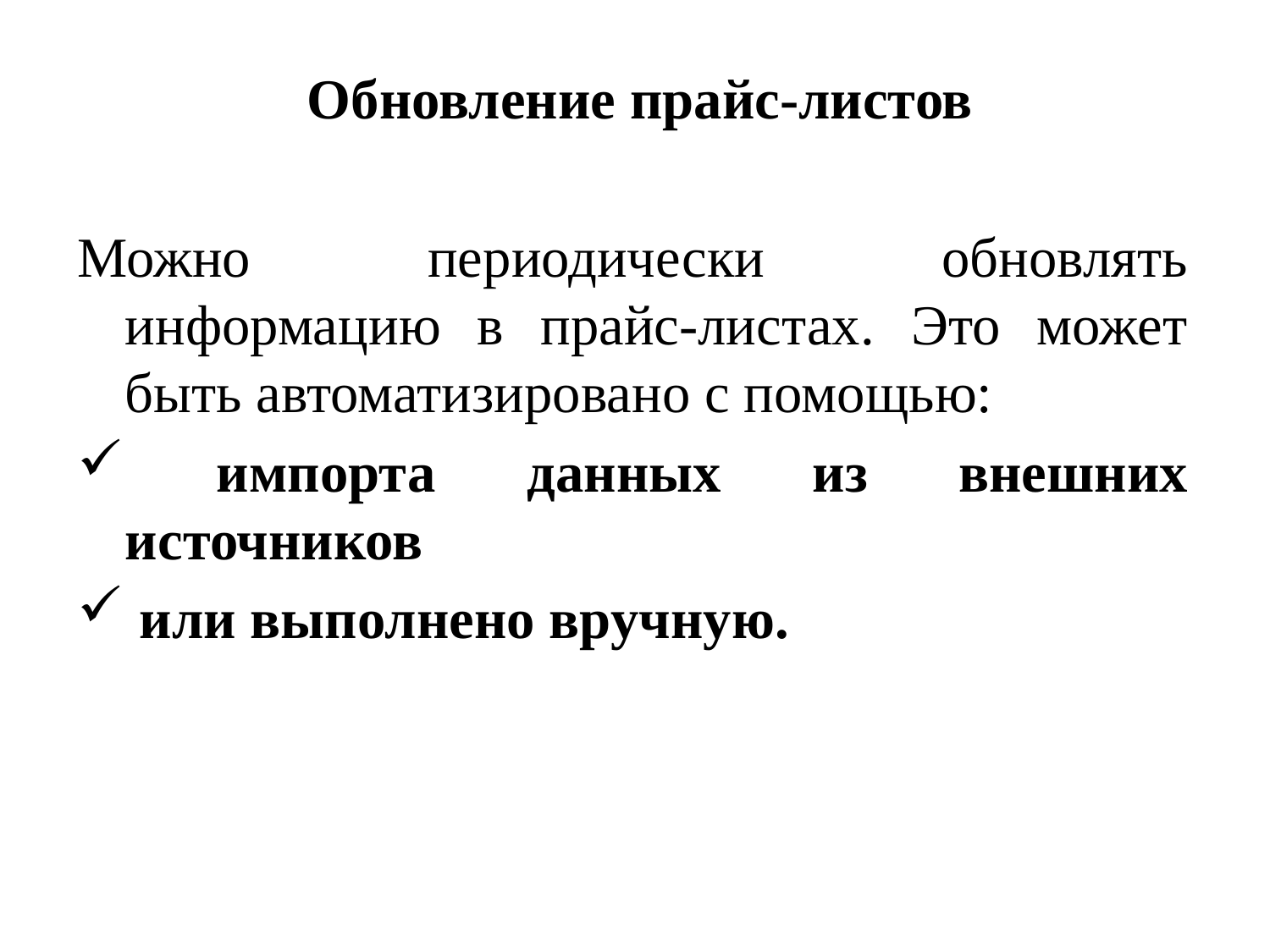

Обновление прайс-листов

Можно периодически обновлять информацию в прайс-листах. Это может быть автоматизировано с помощью:
 импорта данных из внешних источников
 или выполнено вручную.